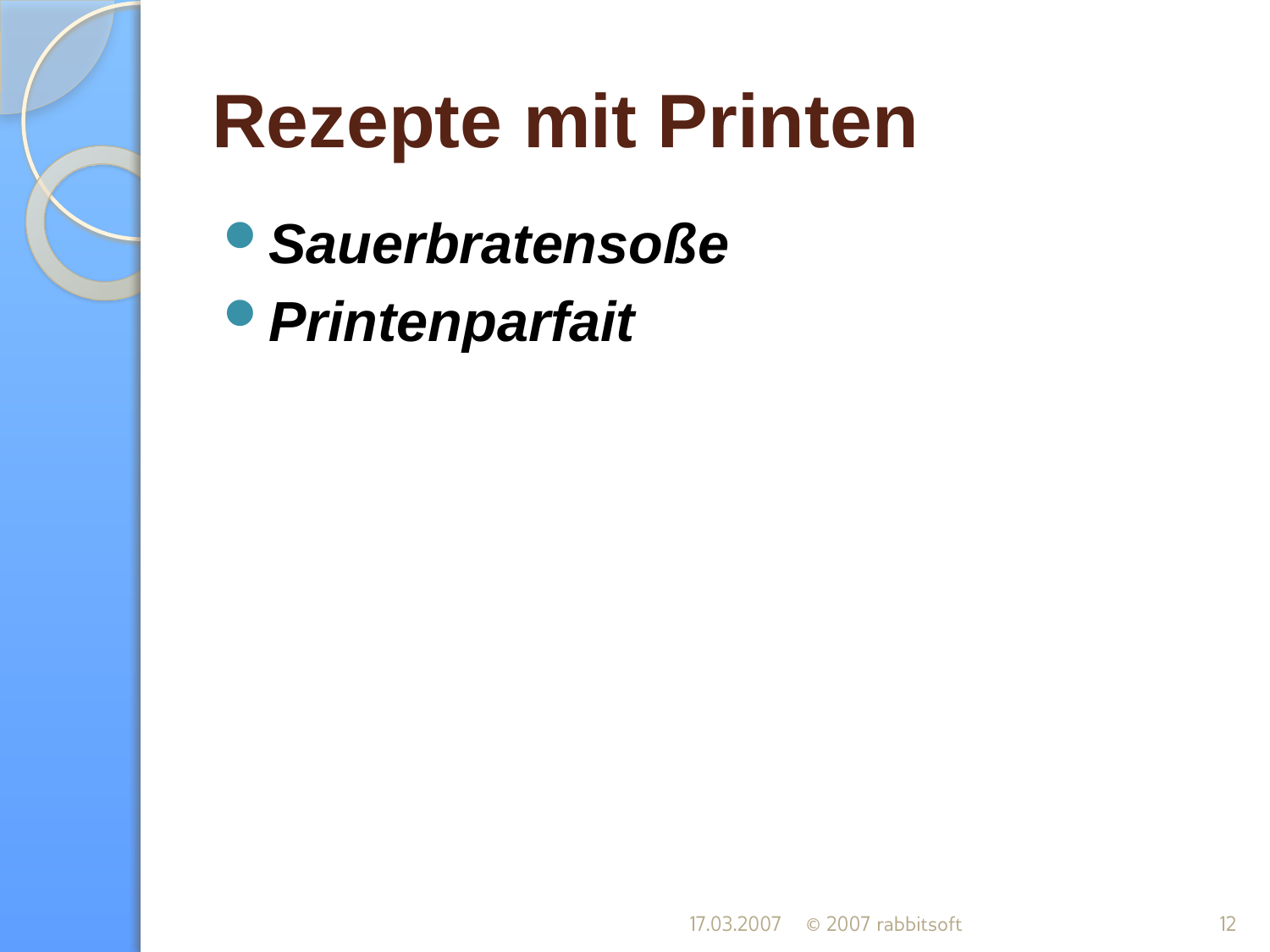

# Rezepte mit Printen
Sauerbratensoße
Printenparfait
17.03.2007
© 2007 rabbitsoft
12